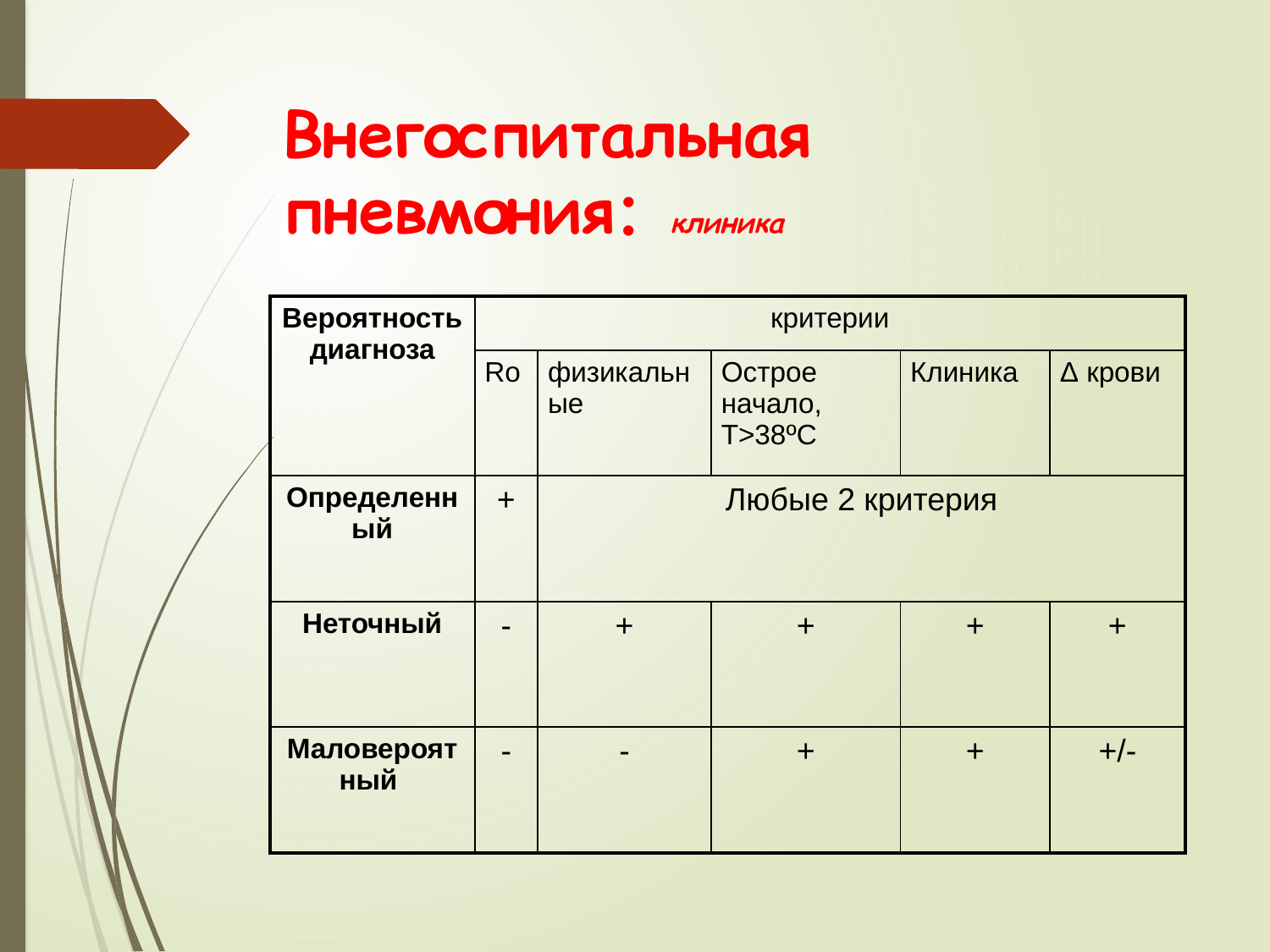

# Внегоспитальная пневмония: клиника
| Вероятность диагноза | критерии |  |  |  |  |
| --- | --- | --- | --- | --- | --- |
|  | Ro | физикальные | Острое начало, Т>38ºС | Клиника | Δ крови |
| Определенный | + | Любые 2 критерия |  |  |  |
| Неточный | - | + | + | + | + |
| Маловероятный | - | - | + | + | +/- |